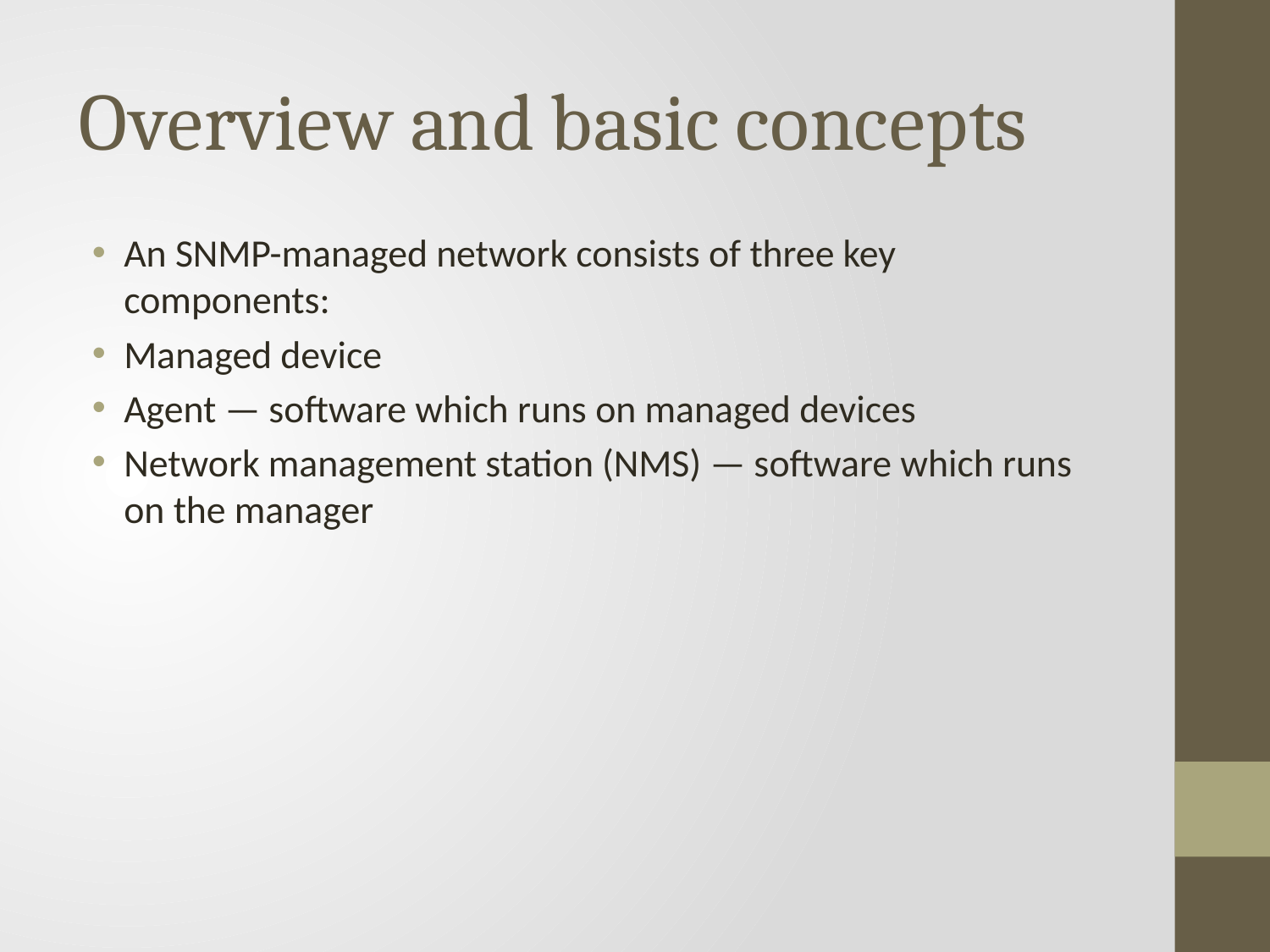

# Overview and basic concepts
An SNMP-managed network consists of three key components:
Managed device
Agent — software which runs on managed devices
Network management station (NMS) — software which runs on the manager